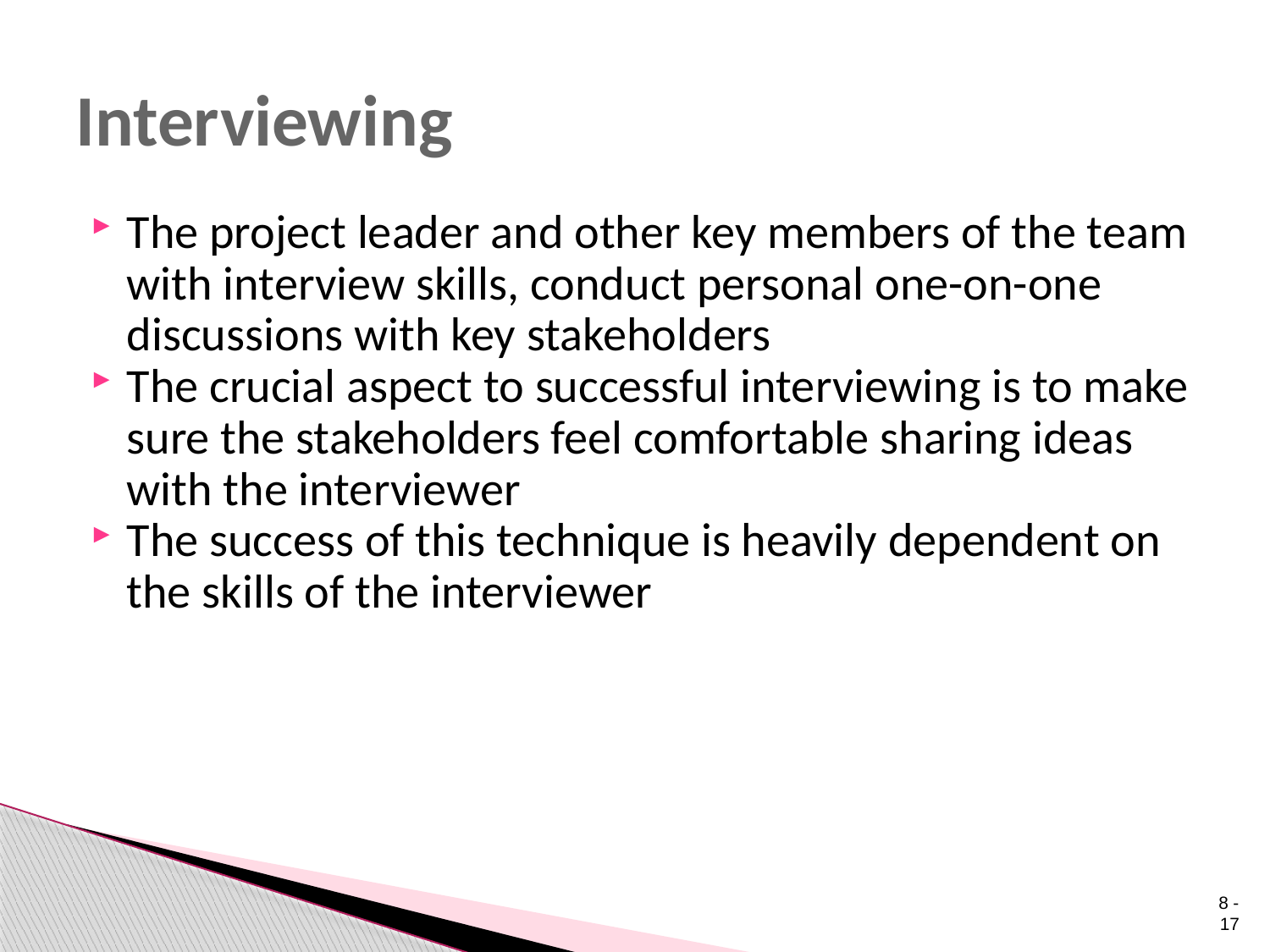

# Interviewing
The project leader and other key members of the team with interview skills, conduct personal one-on-one discussions with key stakeholders
The crucial aspect to successful interviewing is to make sure the stakeholders feel comfortable sharing ideas with the interviewer
The success of this technique is heavily dependent on the skills of the interviewer
 8 - 17